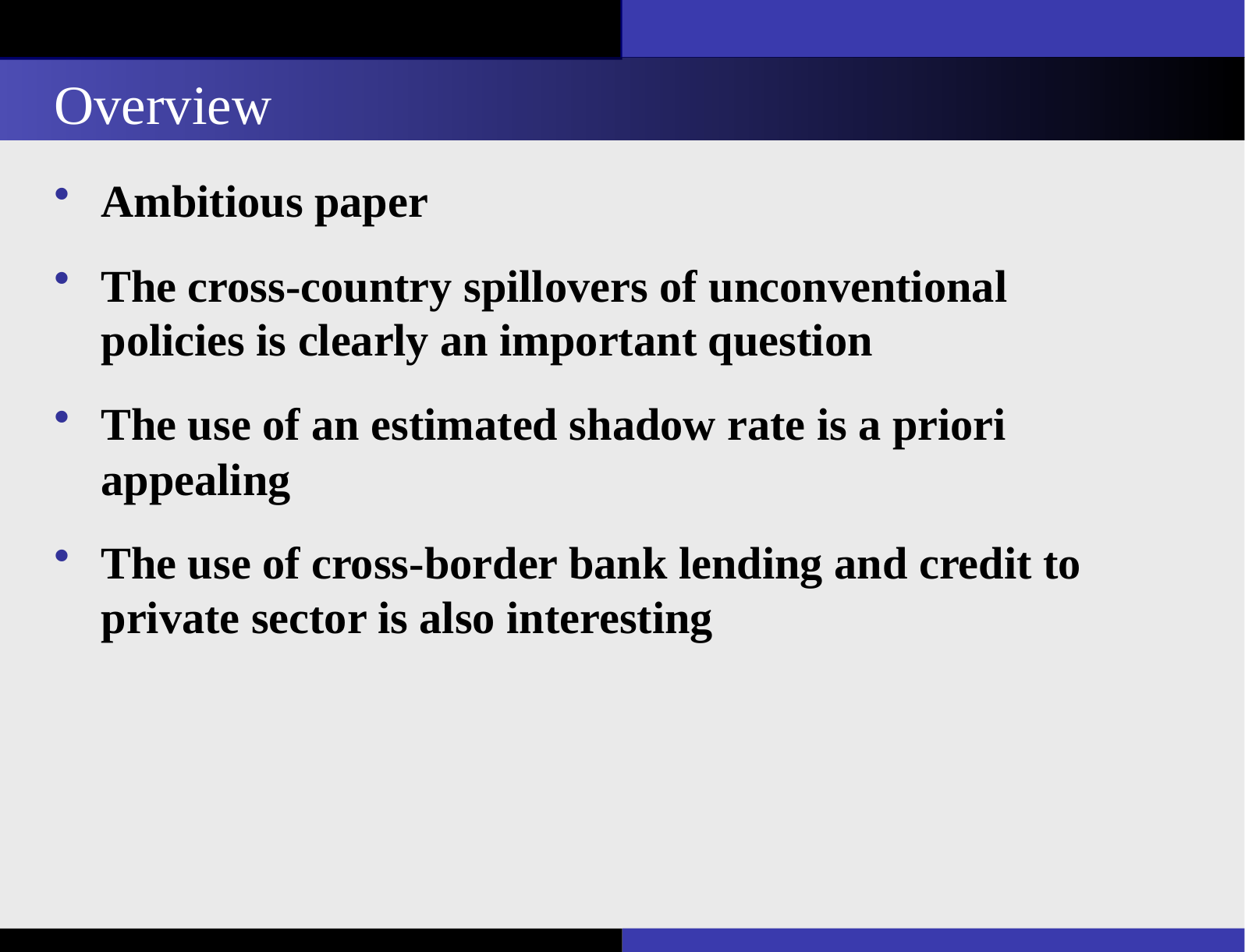

# Overview
Ambitious paper

The cross-country spillovers of unconventional policies is clearly an important question

The use of an estimated shadow rate is a priori appealing

The use of cross-border bank lending and credit to private sector is also interesting